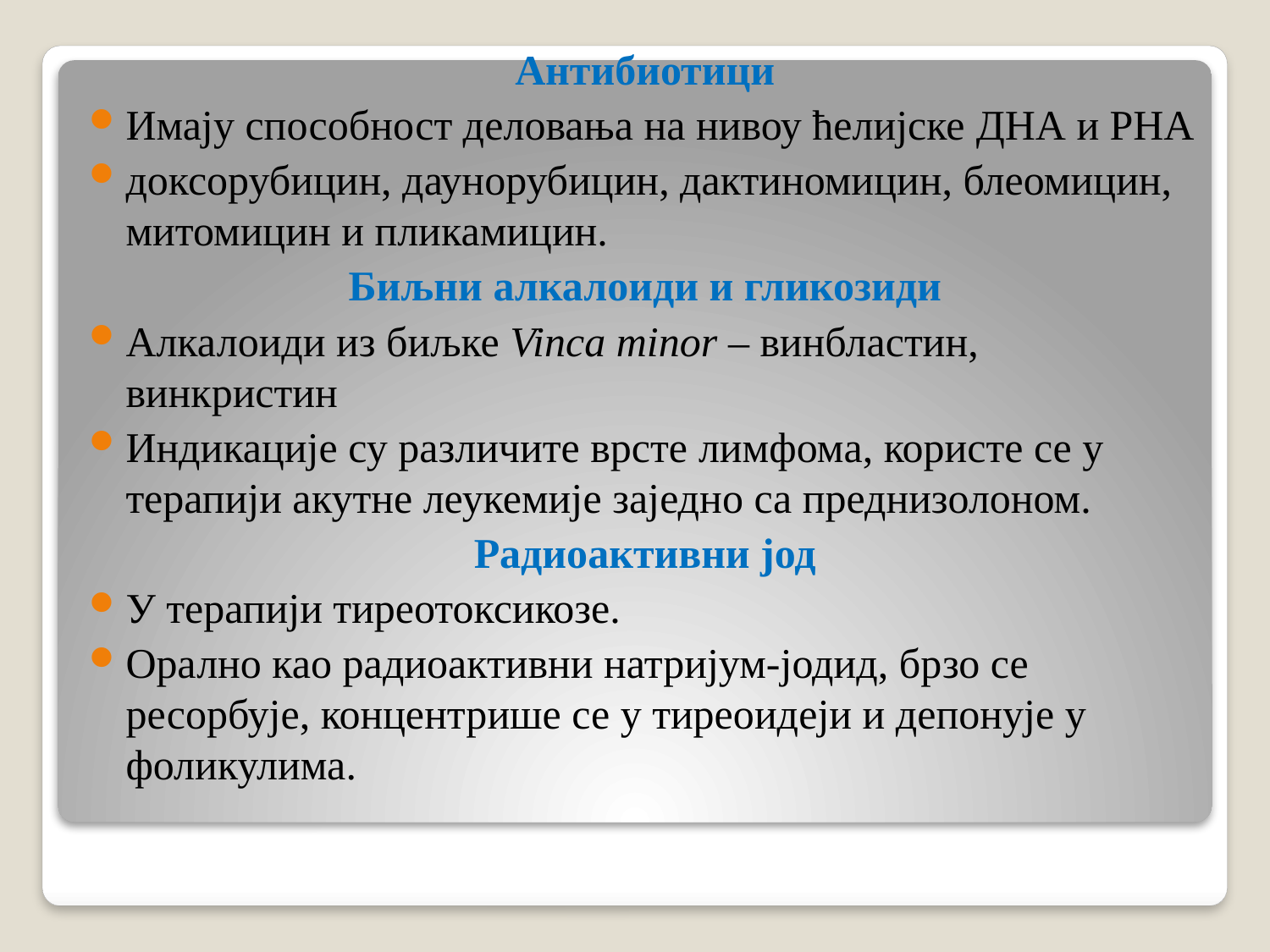

Антибиотици
Имају способност деловања на нивоу ћелијске ДНА и РНА
доксорубицин, даунорубицин, дактиномицин, блеомицин, митомицин и пликамицин.
Биљни алкалоиди и гликозиди
Алкалоиди из биљке Vinca minor – винбластин, винкристин
Индикације су различите врсте лимфома, користе се у терапији акутне леукемије заједно са преднизолоном.
Радиоактивни јод
У терапији тиреотоксикозе.
Орално као радиоактивни натријум-јодид, брзо се ресорбује, концентрише се у тиреоидеји и депонује у фоликулима.